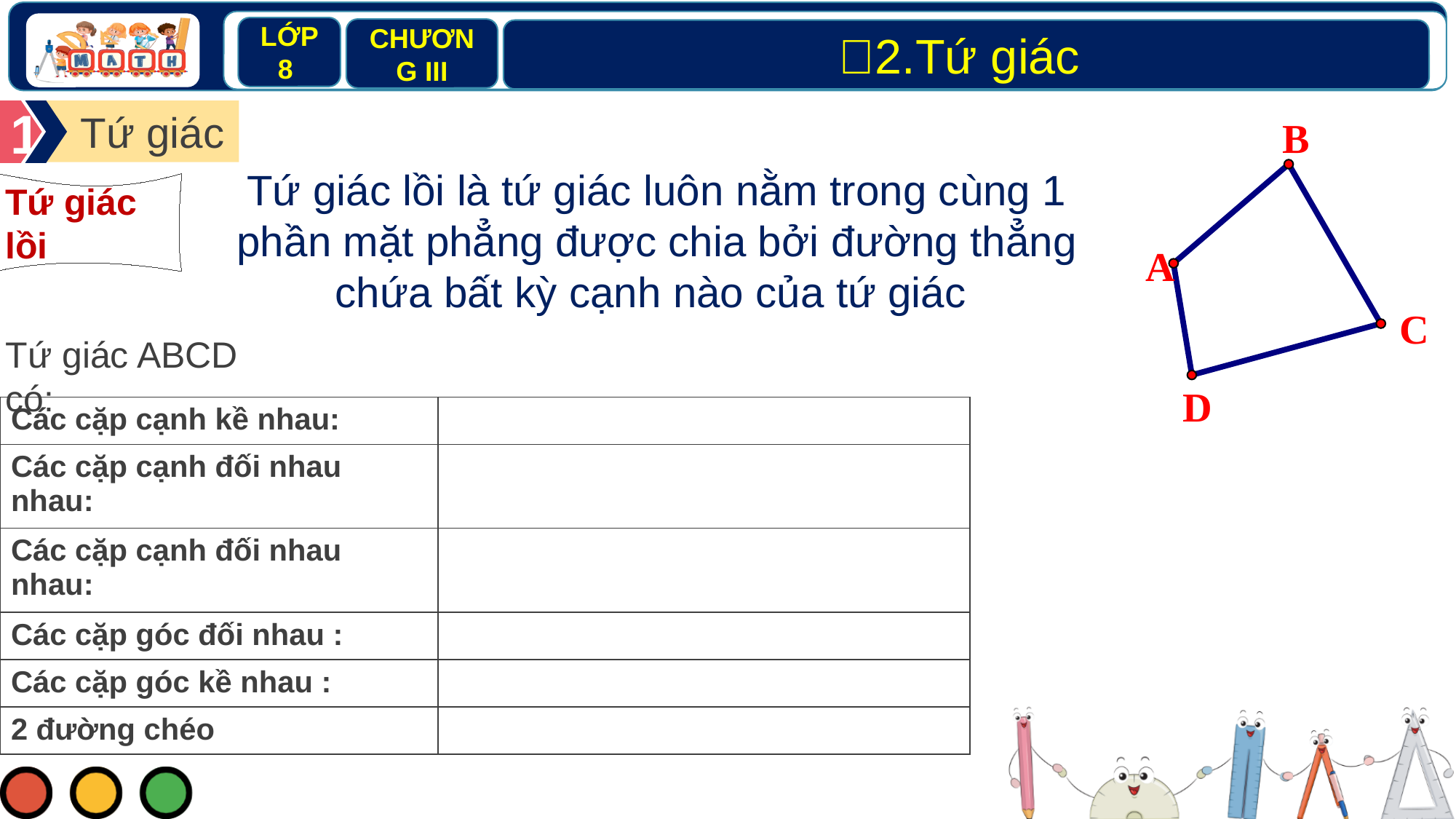

Tứ giác
1

B

Tứ giác lồi là tứ giác luôn nằm trong cùng 1 phần mặt phẳng được chia bởi đường thẳng chứa bất kỳ cạnh nào của tứ giác

Tứ giác lồi
A

C

Tứ giác ABCD có:

D
| Các cặp cạnh kề nhau: |  |
| --- | --- |
| Các cặp cạnh đối nhau nhau: |  |
| Các cặp cạnh đối nhau nhau: |  |
| Các cặp góc đối nhau : |  |
| Các cặp góc kề nhau : |  |
| 2 đường chéo |  |